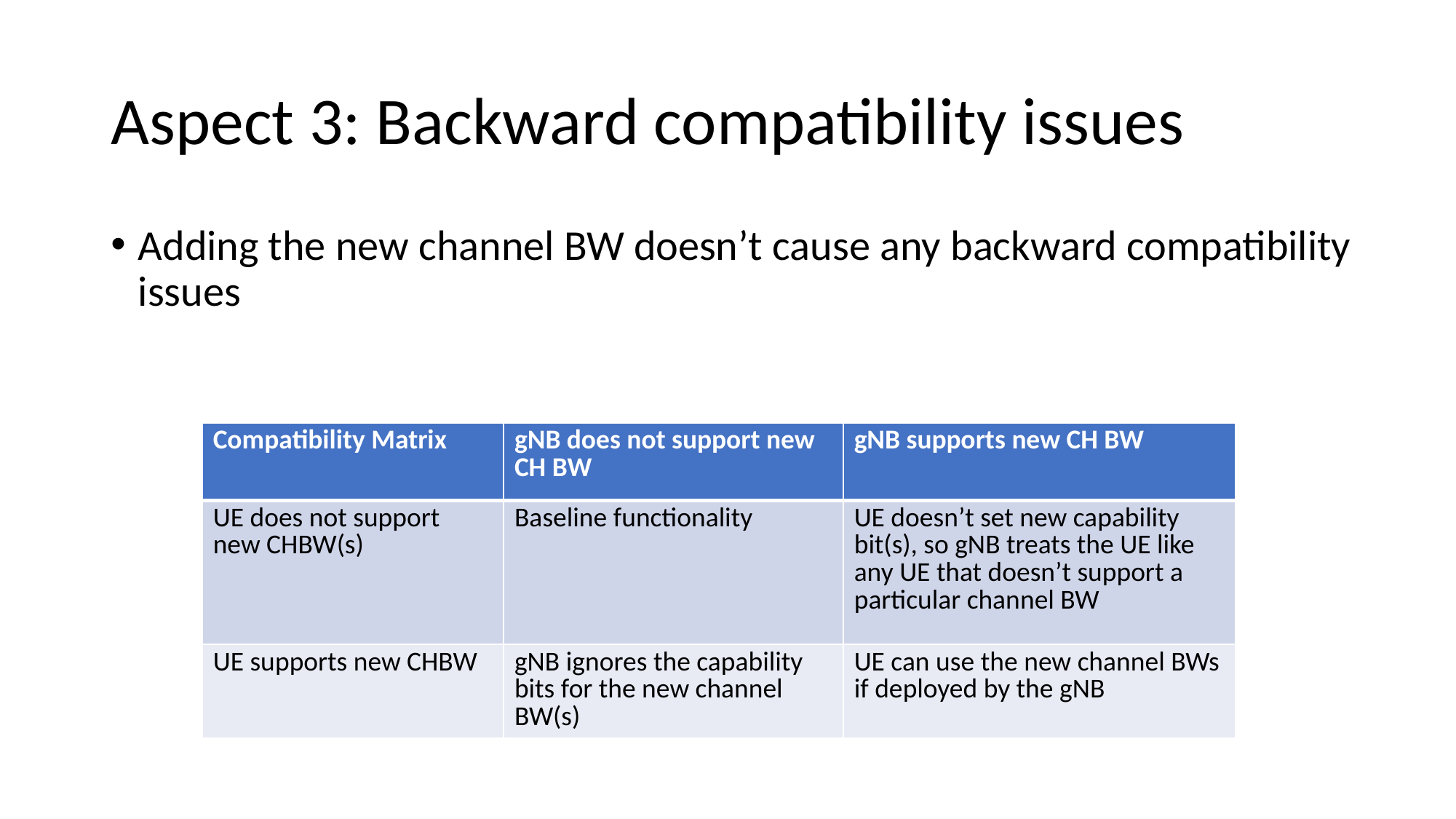

# Aspect 3: Backward compatibility issues
Adding the new channel BW doesn’t cause any backward compatibility issues
| Compatibility Matrix | gNB does not support new CH BW | gNB supports new CH BW |
| --- | --- | --- |
| UE does not support new CHBW(s) | Baseline functionality | UE doesn’t set new capability bit(s), so gNB treats the UE like any UE that doesn’t support a particular channel BW |
| UE supports new CHBW | gNB ignores the capability bits for the new channel BW(s) | UE can use the new channel BWs if deployed by the gNB |